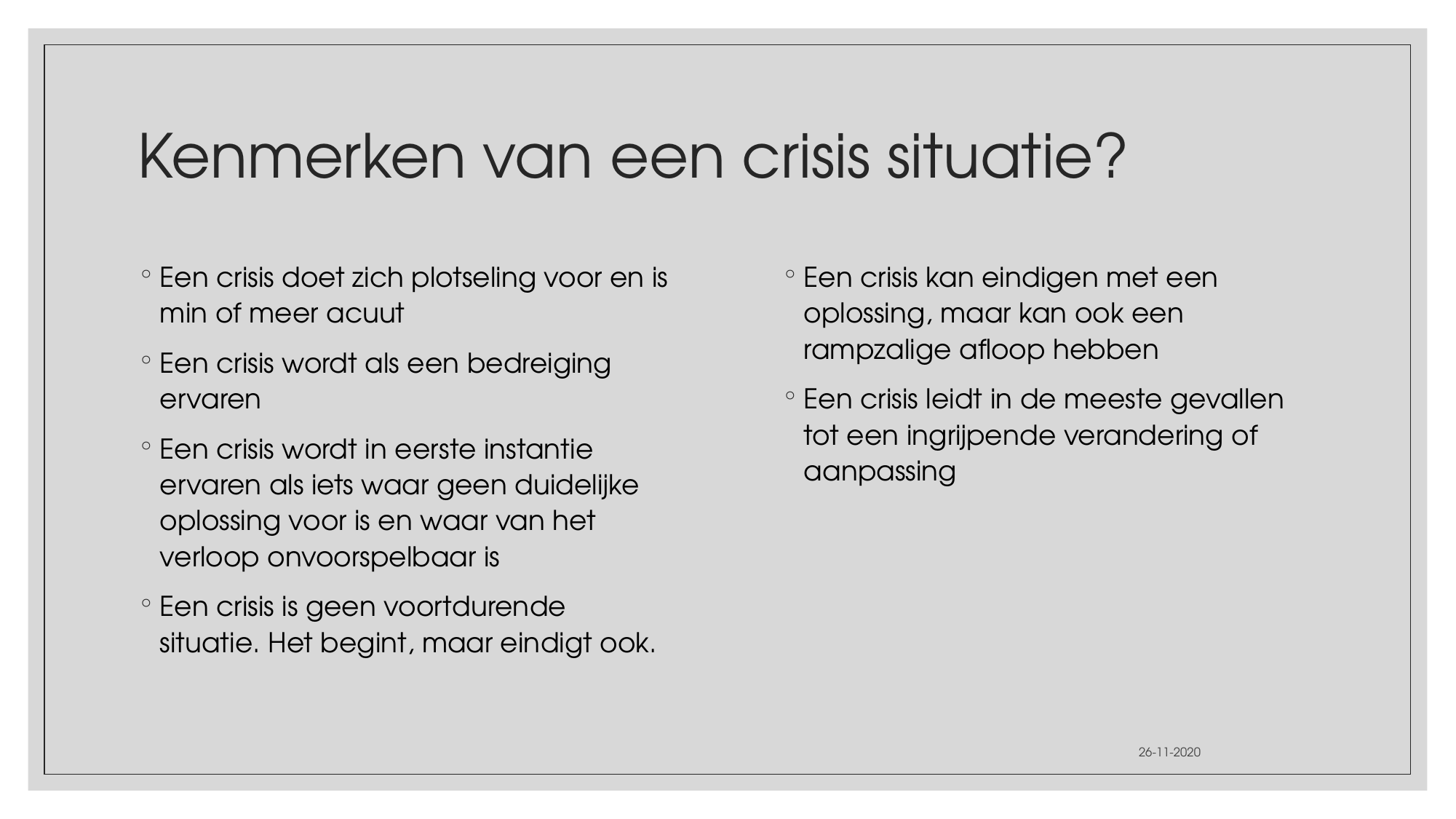

# Kenmerken van een crisis situatie?
Een crisis doet zich plotseling voor en is min of meer acuut
Een crisis wordt als een bedreiging ervaren
Een crisis wordt in eerste instantie ervaren als iets waar geen duidelijke oplossing voor is en waar van het verloop onvoorspelbaar is
Een crisis is geen voortdurende situatie. Het begint, maar eindigt ook.
Een crisis kan eindigen met een oplossing, maar kan ook een rampzalige afloop hebben
Een crisis leidt in de meeste gevallen tot een ingrijpende verandering of aanpassing
26-11-2020